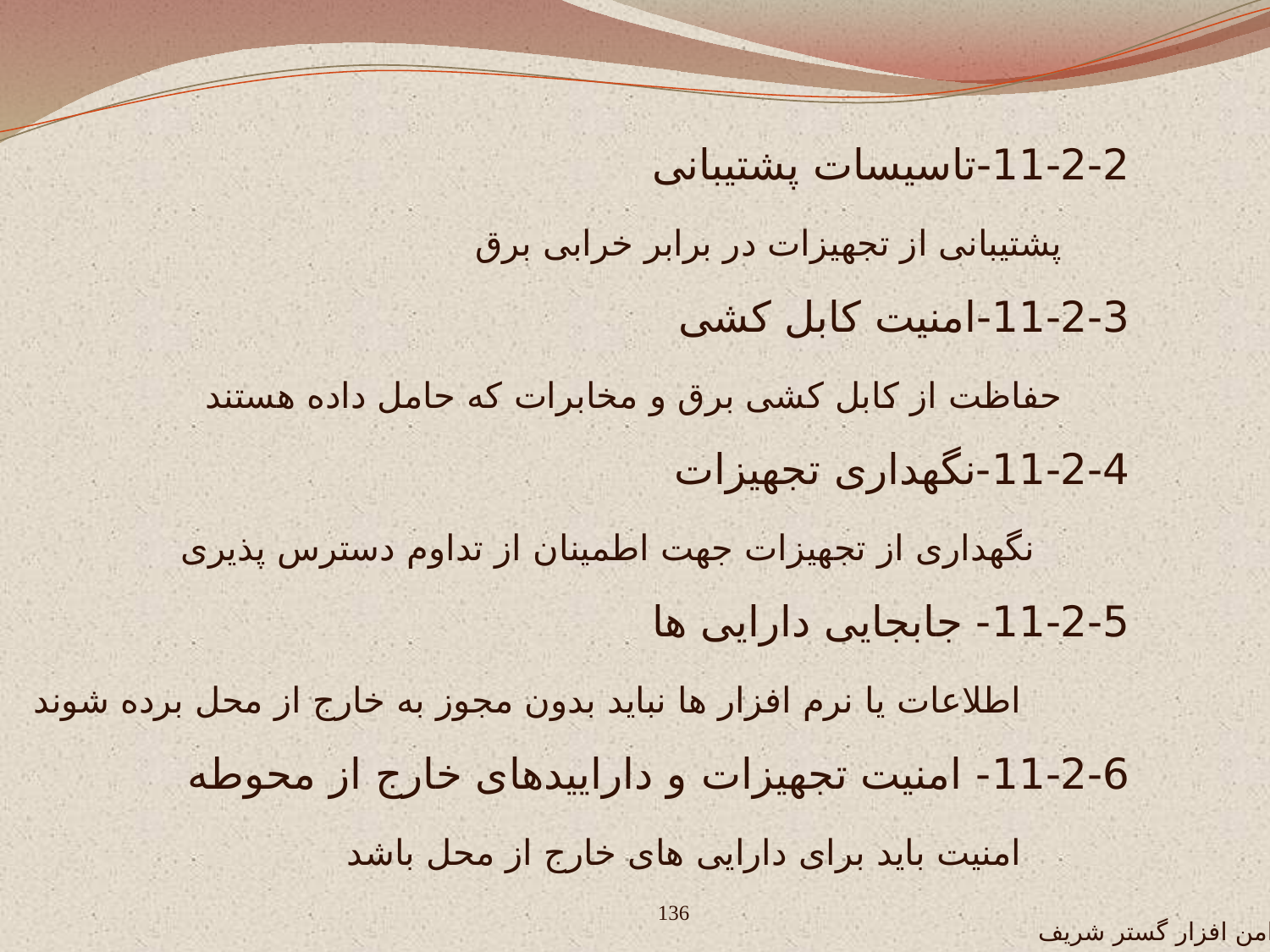

11-2-2-تاسیسات پشتیبانی
     پشتیبانی از تجهیزات در برابر خرابی برق
11-2-3-امنیت کابل کشی
     حفاظت از کابل کشی برق و مخابرات که حامل داده هستند
11-2-4-نگهداری تجهیزات
       نگهداری از تجهیزات جهت اطمینان از تداوم دسترس پذیری
11-2-5- جابجایی دارایی ها
        اطلاعات یا نرم افزار ها نباید بدون مجوز به خارج از محل برده شوند
11-2-6- امنیت تجهیزات و داراییدهای خارج از محوطه
        امنیت باید برای دارایی های خارج از محل باشد